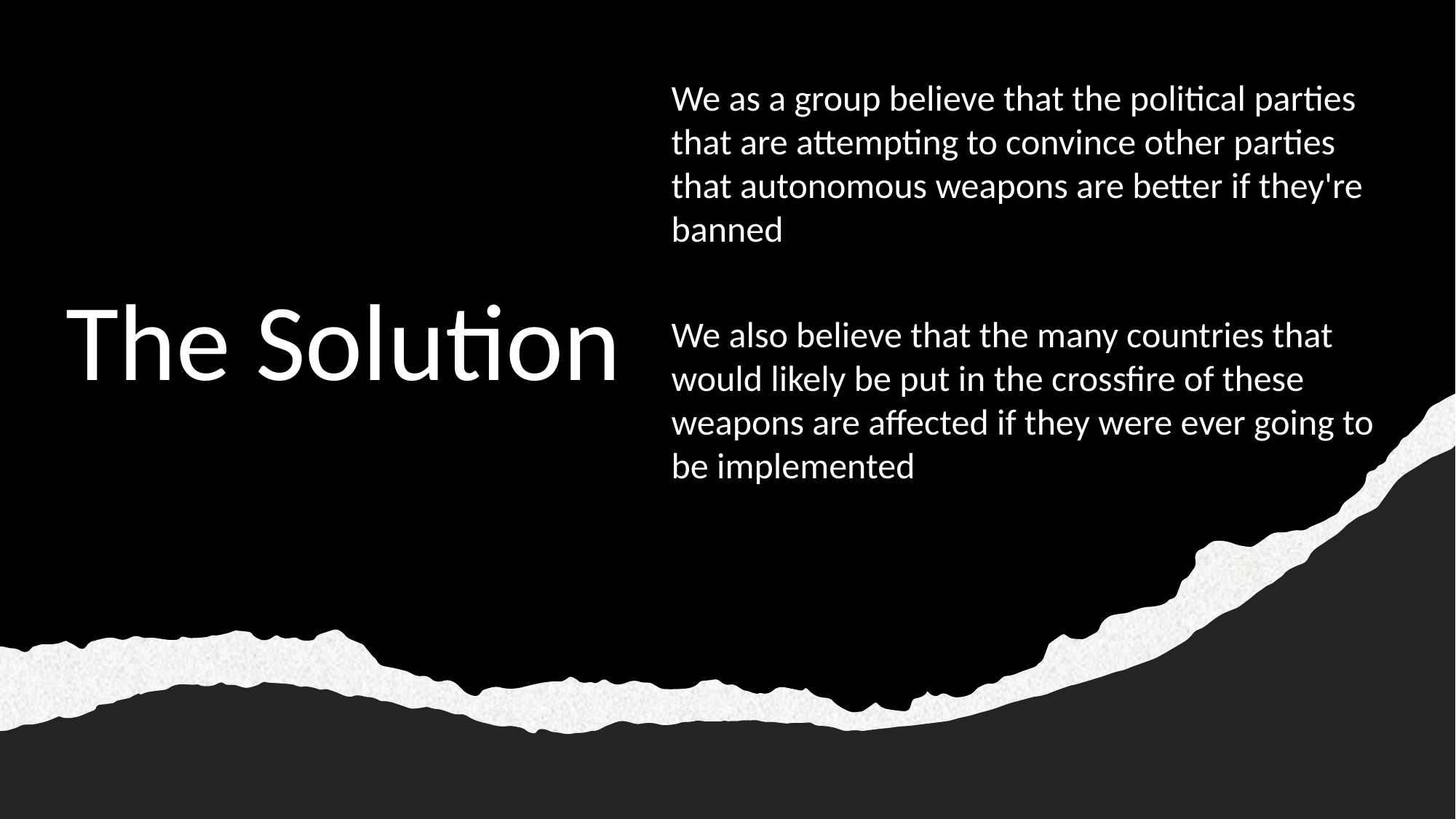

We as a group believe that the political parties that are attempting to convince other parties that autonomous weapons are better if they're banned

We also believe that the many countries that would likely be put in the crossfire of these weapons are affected if they were ever going to be implemented
# The Solution